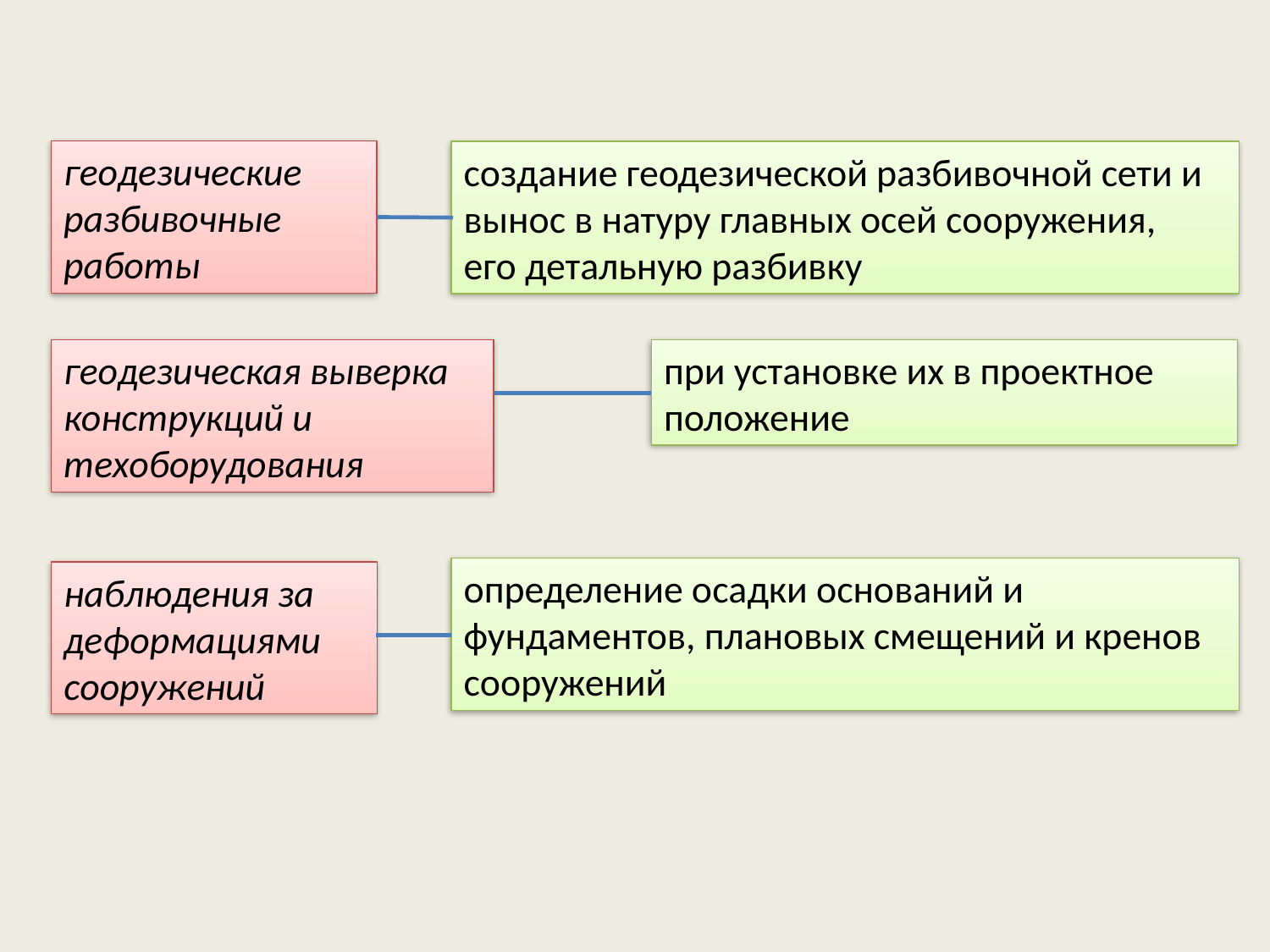

геодезические разбивочные работы
создание геодезической разбивочной сети и  вынос в натуру главных осей сооружения,  его детальную разбивку
геодезическая выверка конструкций и техоборудования
при установке их в проектное положение
определение осадки оснований и фундаментов, плановых смещений и кренов сооружений
наблюдения за деформациями сооружений